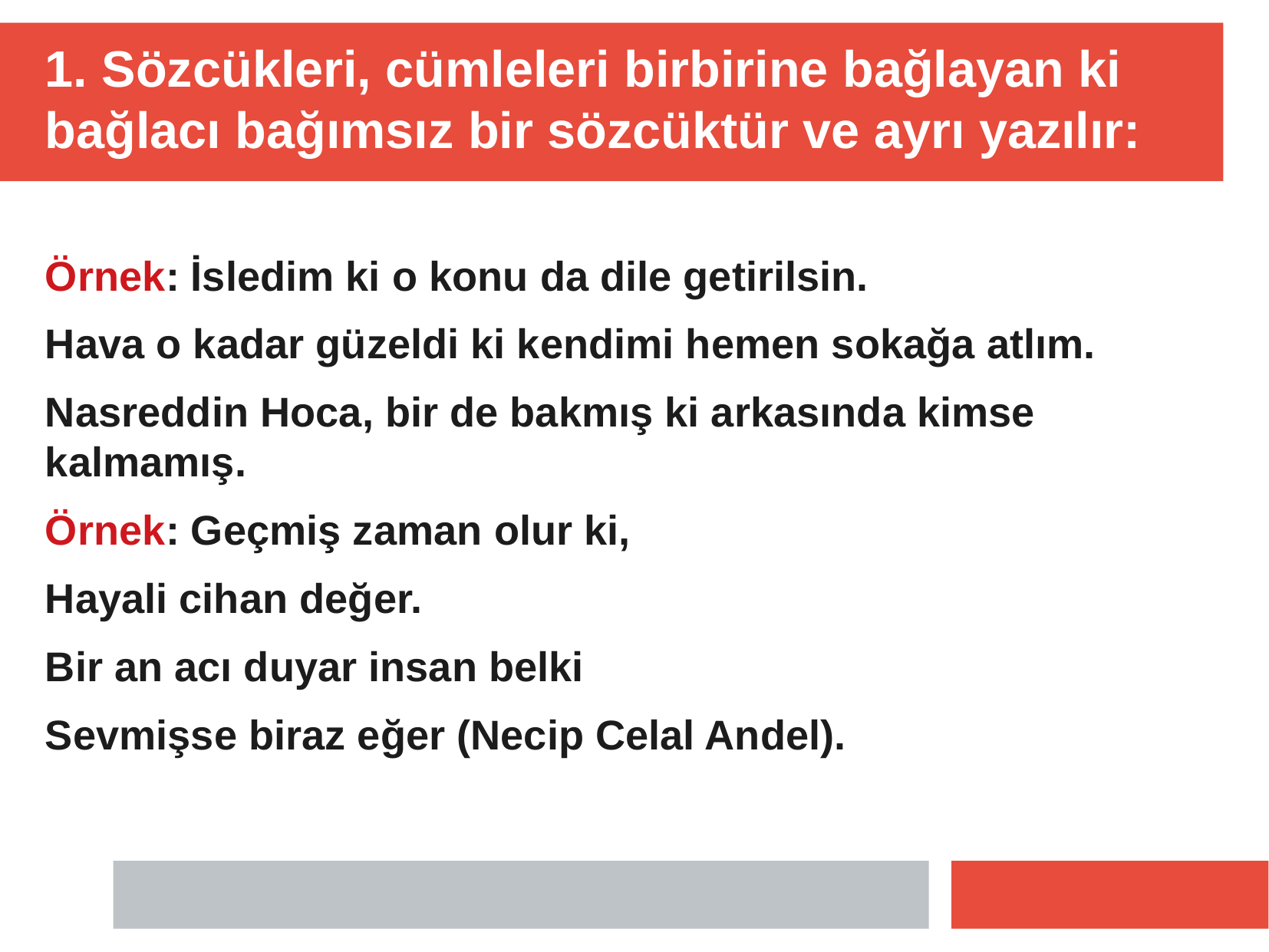

1. Sözcükleri, cümleleri birbirine bağlayan ki bağlacı bağımsız bir sözcüktür ve ayrı yazılır:
Örnek: İsledim ki o konu da dile getirilsin.
Hava o kadar güzeldi ki kendimi hemen sokağa atlım.
Nasreddin Hoca, bir de bakmış ki arkasında kimse kalmamış.
Örnek: Geçmiş zaman olur ki,
Hayali cihan değer.
Bir an acı duyar insan belki
Sevmişse biraz eğer (Necip Celal Andel).